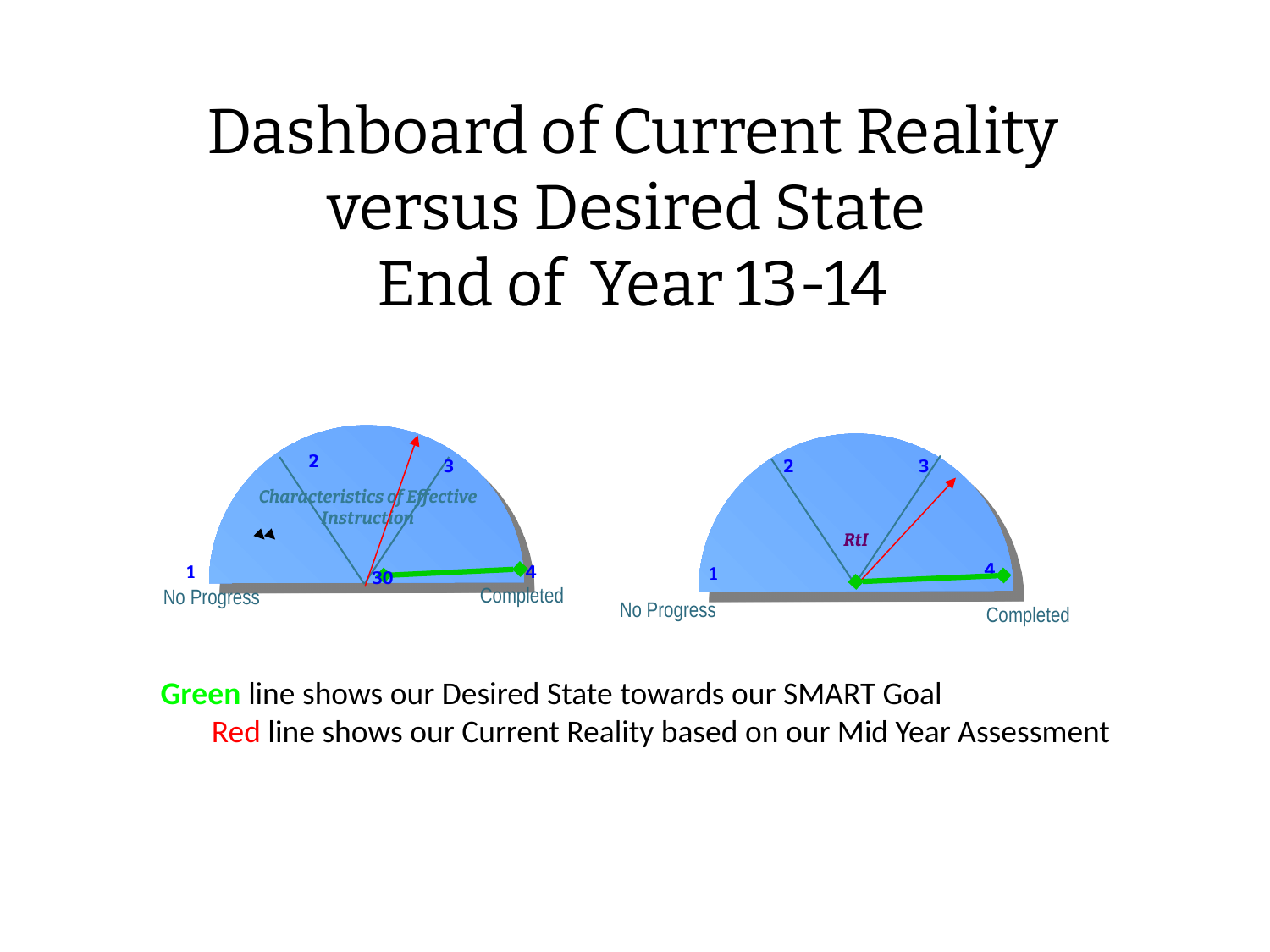

Dashboard of Current Reality versus Desired State
End of  Year 13-14

Characteristics of Effective Instruction
Completed
No Progress
3
1
4

2
2
3

RtI

4
1
30

No Progress
Completed
Green line shows our Desired State towards our SMART Goal
Red line shows our Current Reality based on our Mid Year Assessment